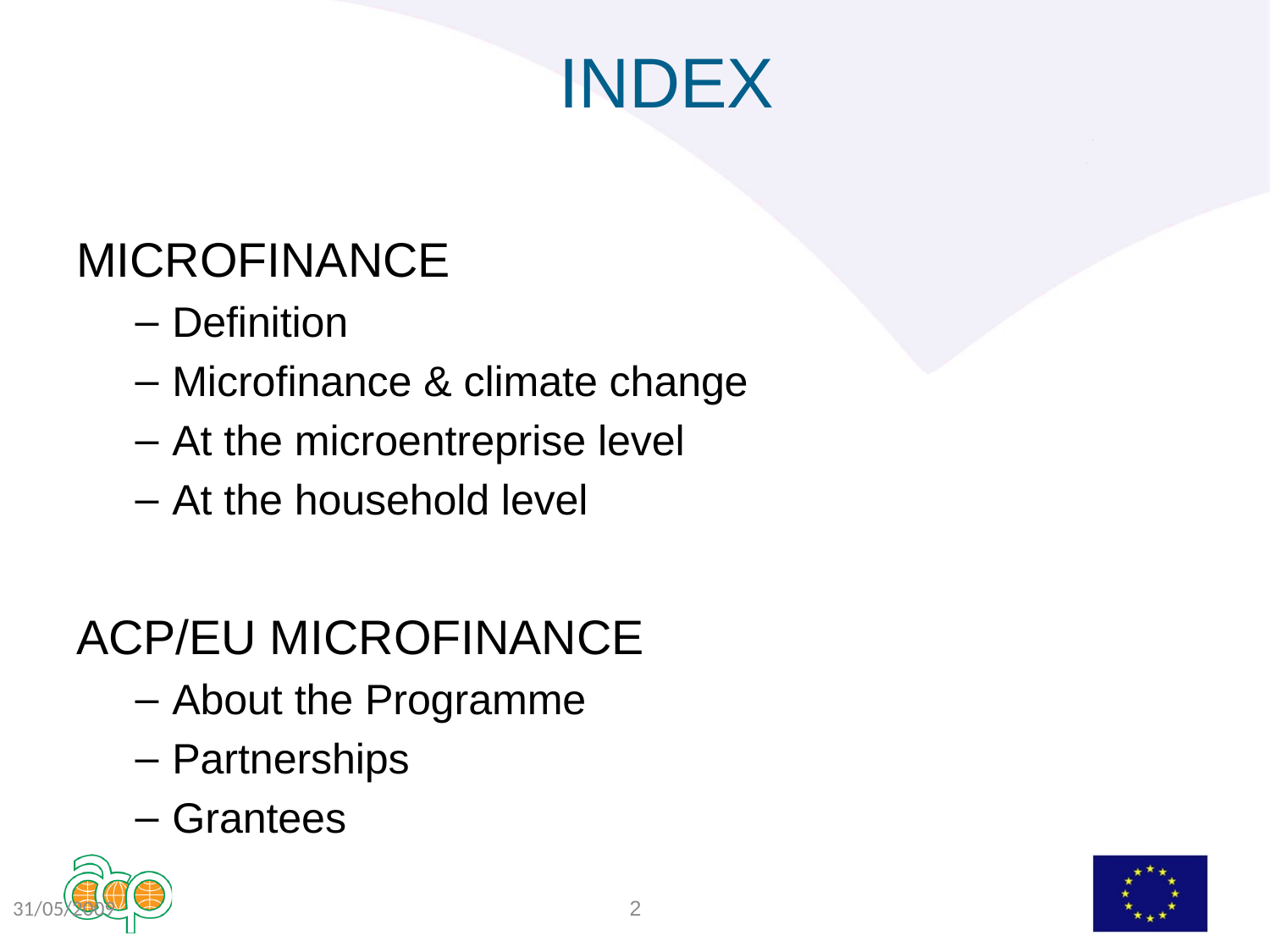

# INDEX
MICROFINANCE
Definition
Microfinance & climate change
At the microentreprise level
At the household level

ACP/EU MICROFINANCE
About the Programme
Partnerships
Grantees

31/05/2009
2